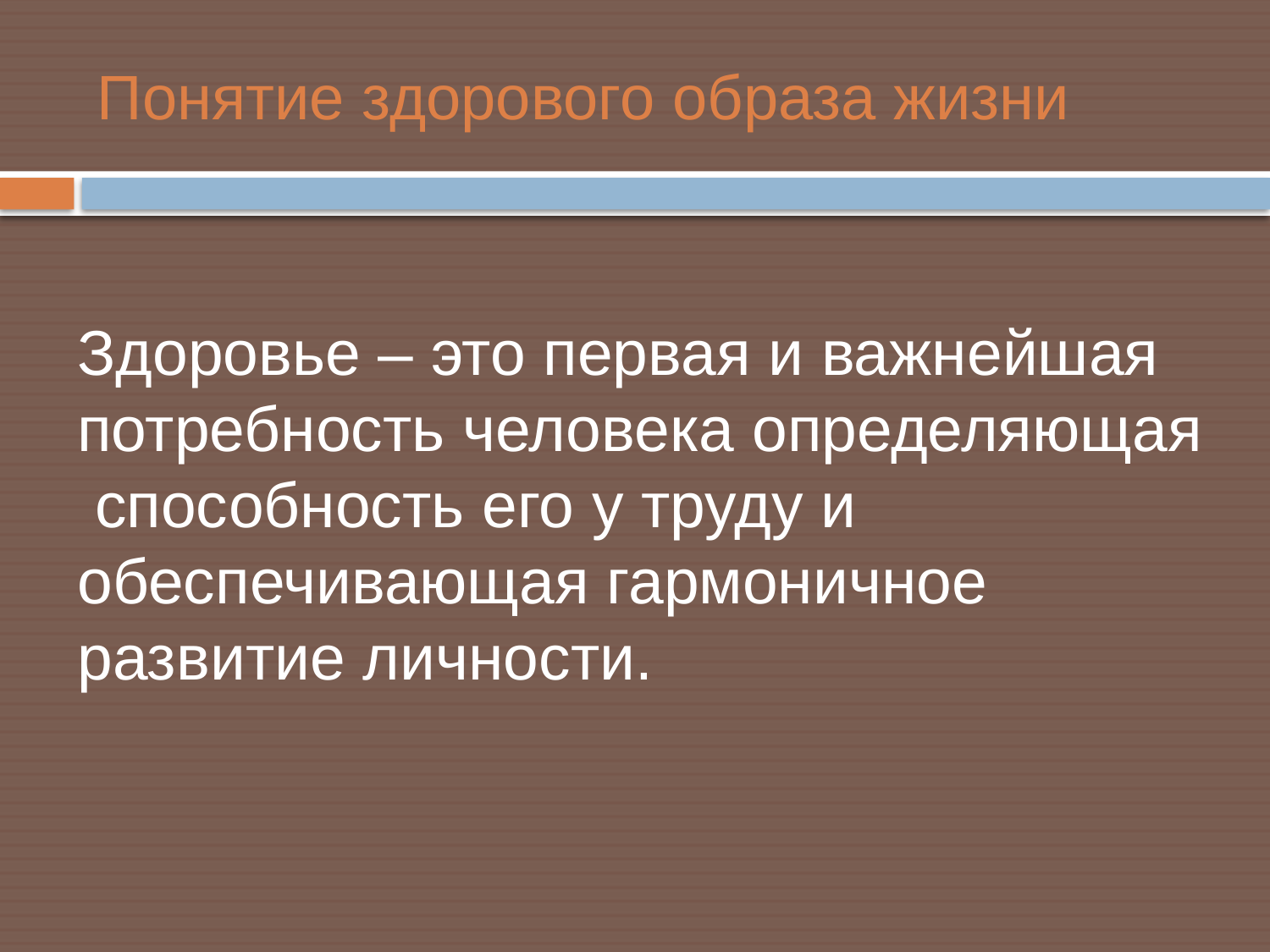

# Понятие здорового образа жизни
Здоровье – это первая и важнейшая потребность человека определяющая  способность его у труду и обеспечивающая гармоничное развитие личности.